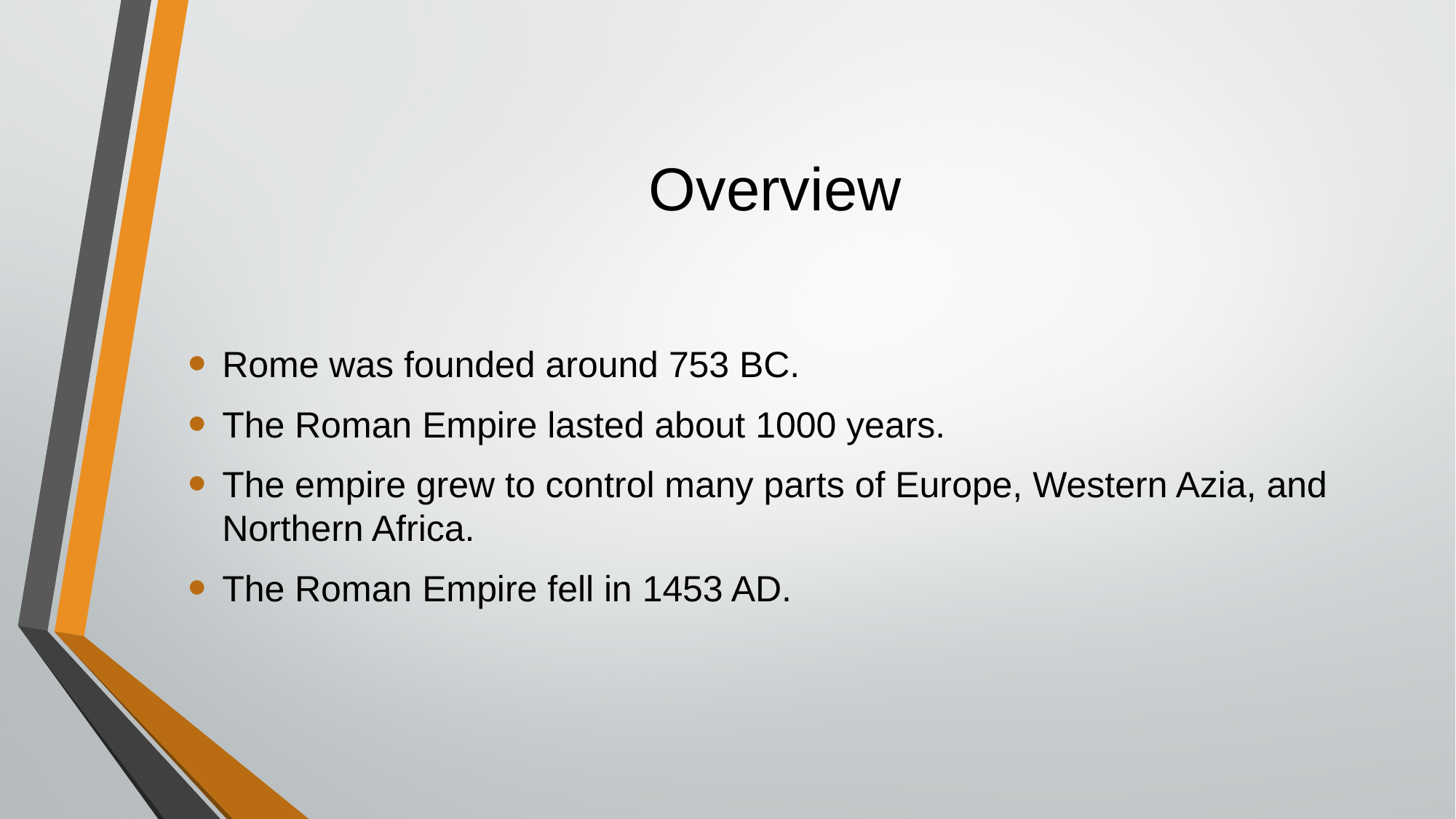

# Overview
Rome was founded around 753 BC.
The Roman Empire lasted about 1000 years.
The empire grew to control many parts of Europe, Western Azia, and Northern Africa.
The Roman Empire fell in 1453 AD.